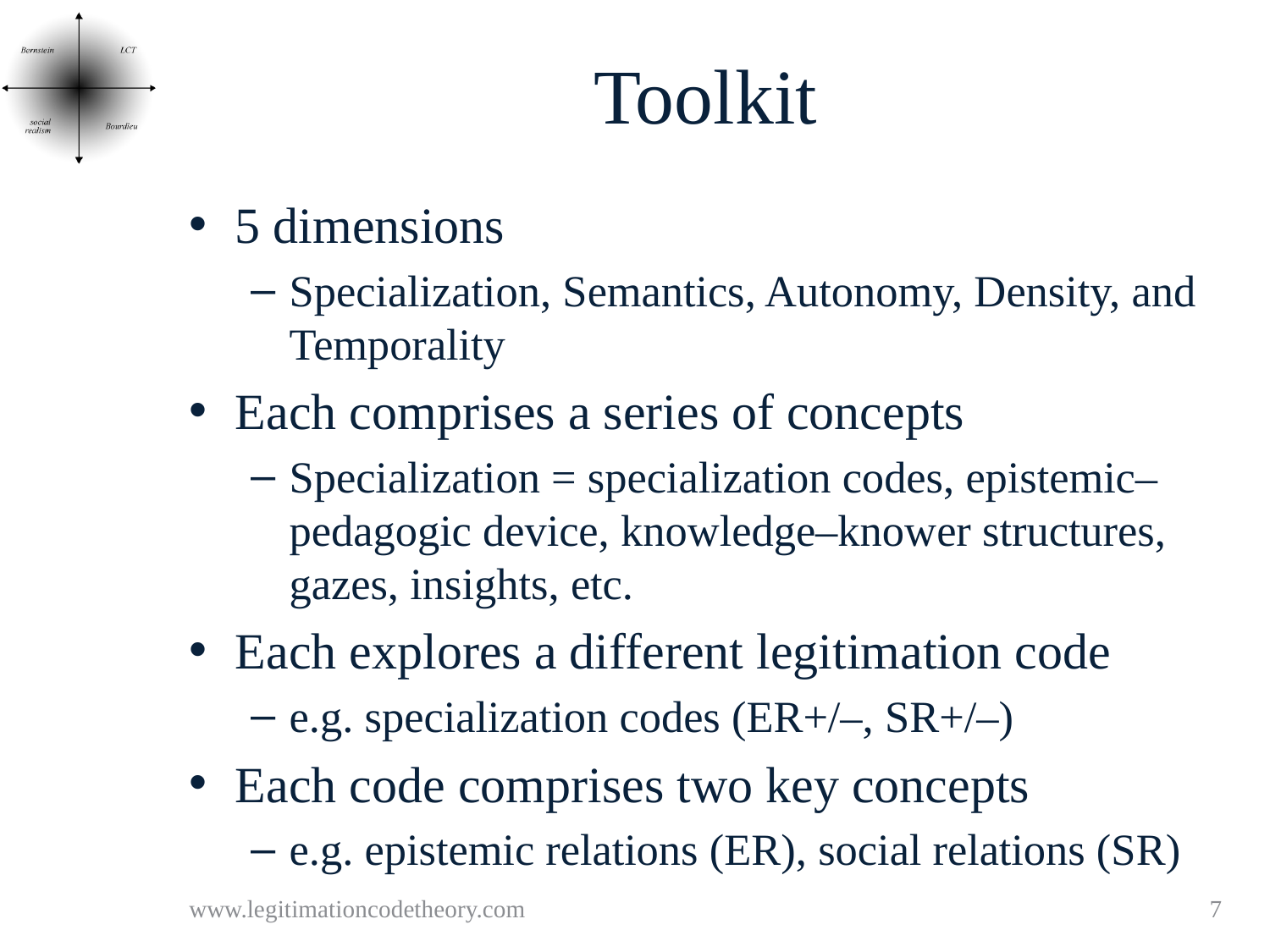

# Toolkit

5 dimensions
Specialization, Semantics, Autonomy, Density, and Temporality
Each comprises a series of concepts
Specialization = specialization codes, epistemic–pedagogic device, knowledge–knower structures, gazes, insights, etc.
Each explores a different legitimation code
e.g. specialization codes (ER+/–, SR+/–)
Each code comprises two key concepts
e.g. epistemic relations (ER), social relations (SR)
www.legitimationcodetheory.com
7